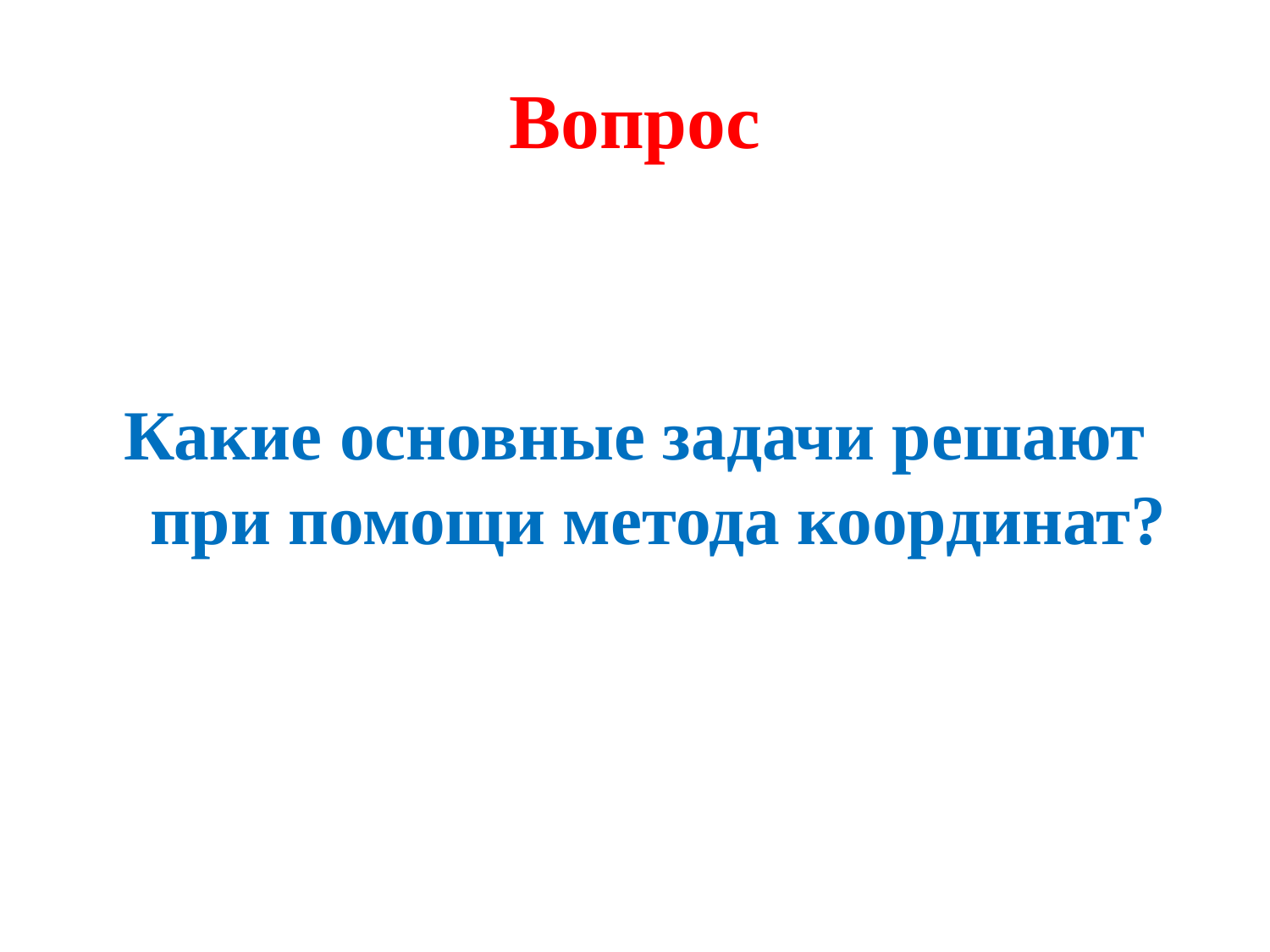

# Вопрос

Какие основные задачи решают при помощи метода координат?